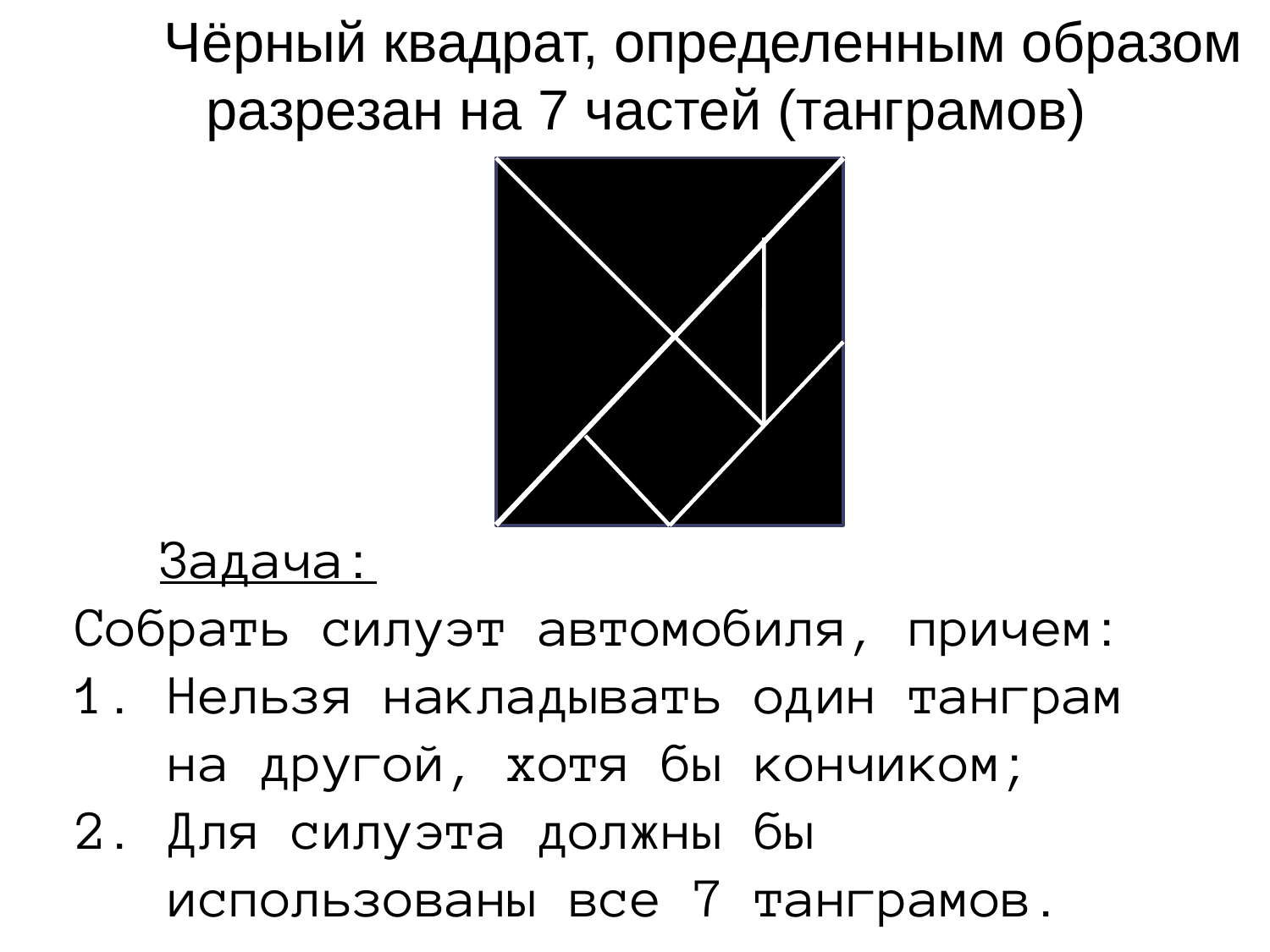

Чёрный квадрат, определенным образом разрезан на 7 частей (танграмов)

# Задача: Собрать силуэт автомобиля, причем: 1. Нельзя накладывать один танграм на другой, хотя бы кончиком; 2. Для силуэта должны бы использованы все 7 танграмов.